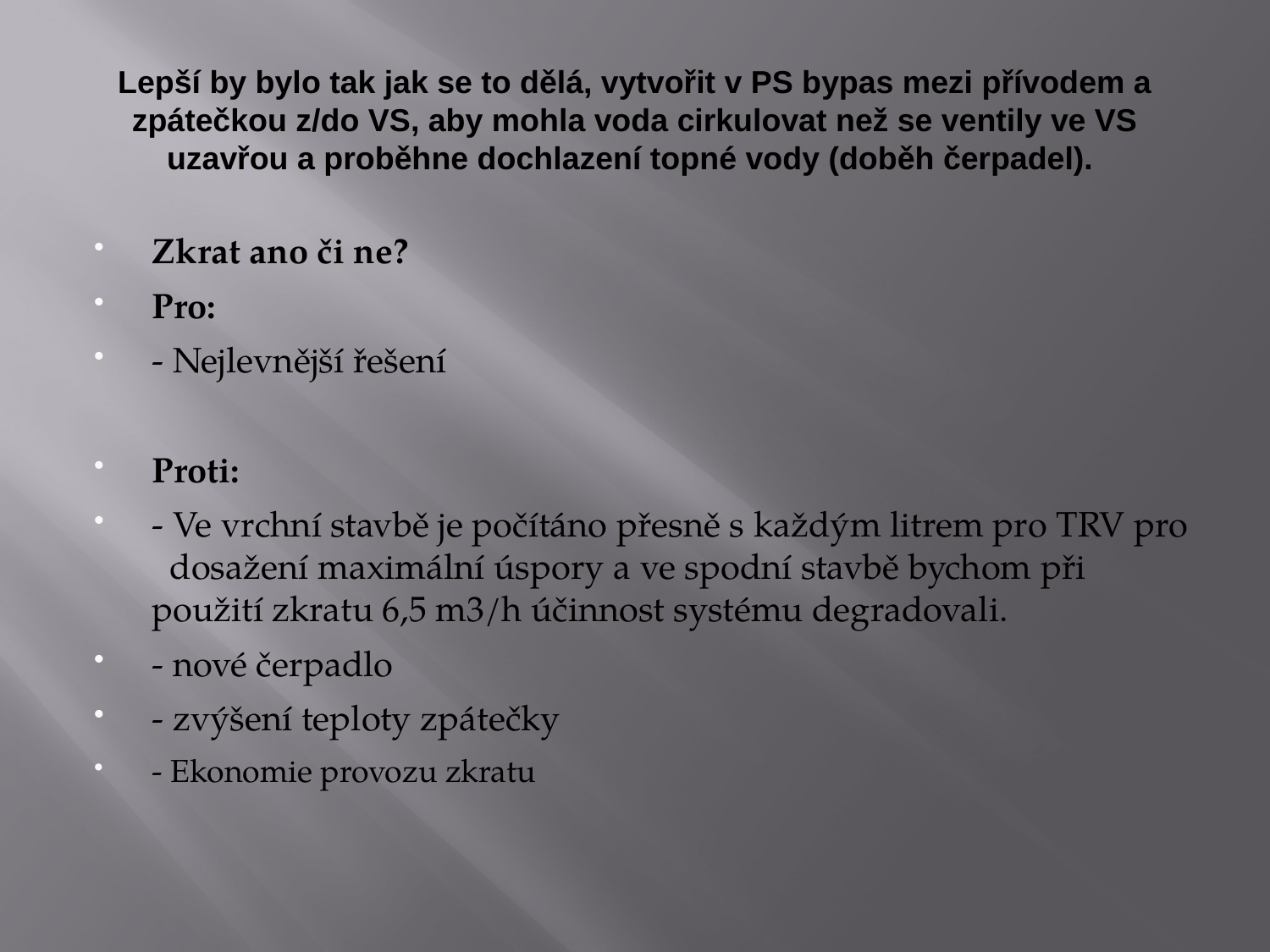

# Lepší by bylo tak jak se to dělá, vytvořit v PS bypas mezi přívodem a zpátečkou z/do VS, aby mohla voda cirkulovat než se ventily ve VS uzavřou a proběhne dochlazení topné vody (doběh čerpadel).
Zkrat ano či ne?
Pro:
- Nejlevnější řešení

Proti:
- Ve vrchní stavbě je počítáno přesně s každým litrem pro TRV pro   dosažení maximální úspory a ve spodní stavbě bychom při použití zkratu 6,5 m3/h účinnost systému degradovali.
- nové čerpadlo
- zvýšení teploty zpátečky
- Ekonomie provozu zkratu